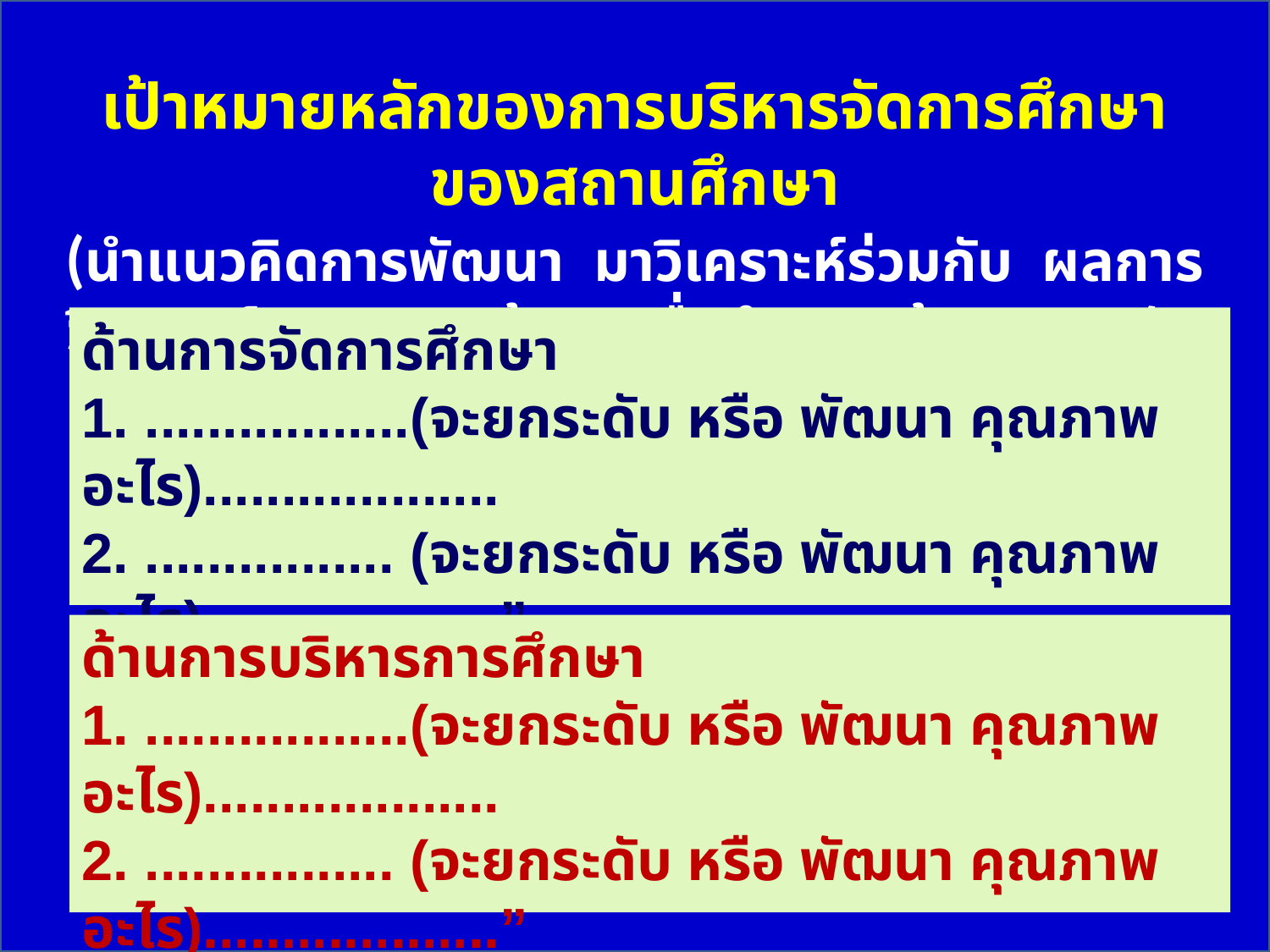

เป้าหมายหลักของการบริหารจัดการศึกษาของสถานศึกษา
(นำแนวคิดการพัฒนา  มาวิเคราะห์ร่วมกับ  ผลการวิเคราะห์สภาพแวดล้อม  เพื่อกำหนดเป้าหมายหลักการบริหารจัดการศึกษา)
ด้านการจัดการศึกษา
1. .................(จะยกระดับ หรือ พัฒนา คุณภาพ อะไร)...................
2. ................ (จะยกระดับ หรือ พัฒนา คุณภาพ อะไร)...................”
N. ................ (จะยกระดับ หรือ พัฒนา คุณภาพ อะไร)...................
ด้านการบริหารการศึกษา
1. .................(จะยกระดับ หรือ พัฒนา คุณภาพ อะไร)...................
2. ................ (จะยกระดับ หรือ พัฒนา คุณภาพ อะไร)...................”
N. ................ (จะยกระดับ หรือ พัฒนา คุณภาพ อะไร)...................